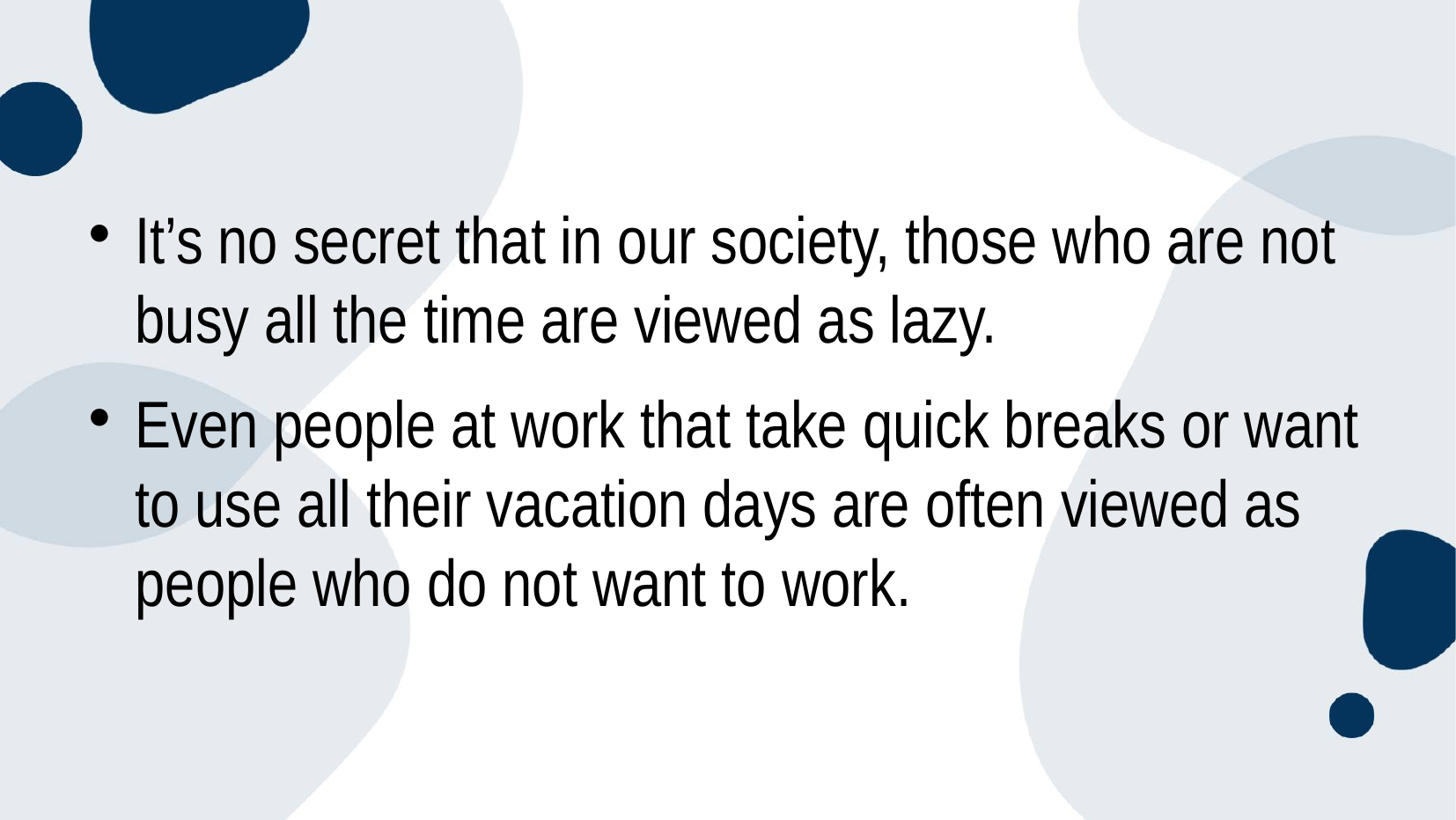

It’s no secret that in our society, those who are not busy all the time are viewed as lazy.
Even people at work that take quick breaks or want to use all their vacation days are often viewed as people who do not want to work.